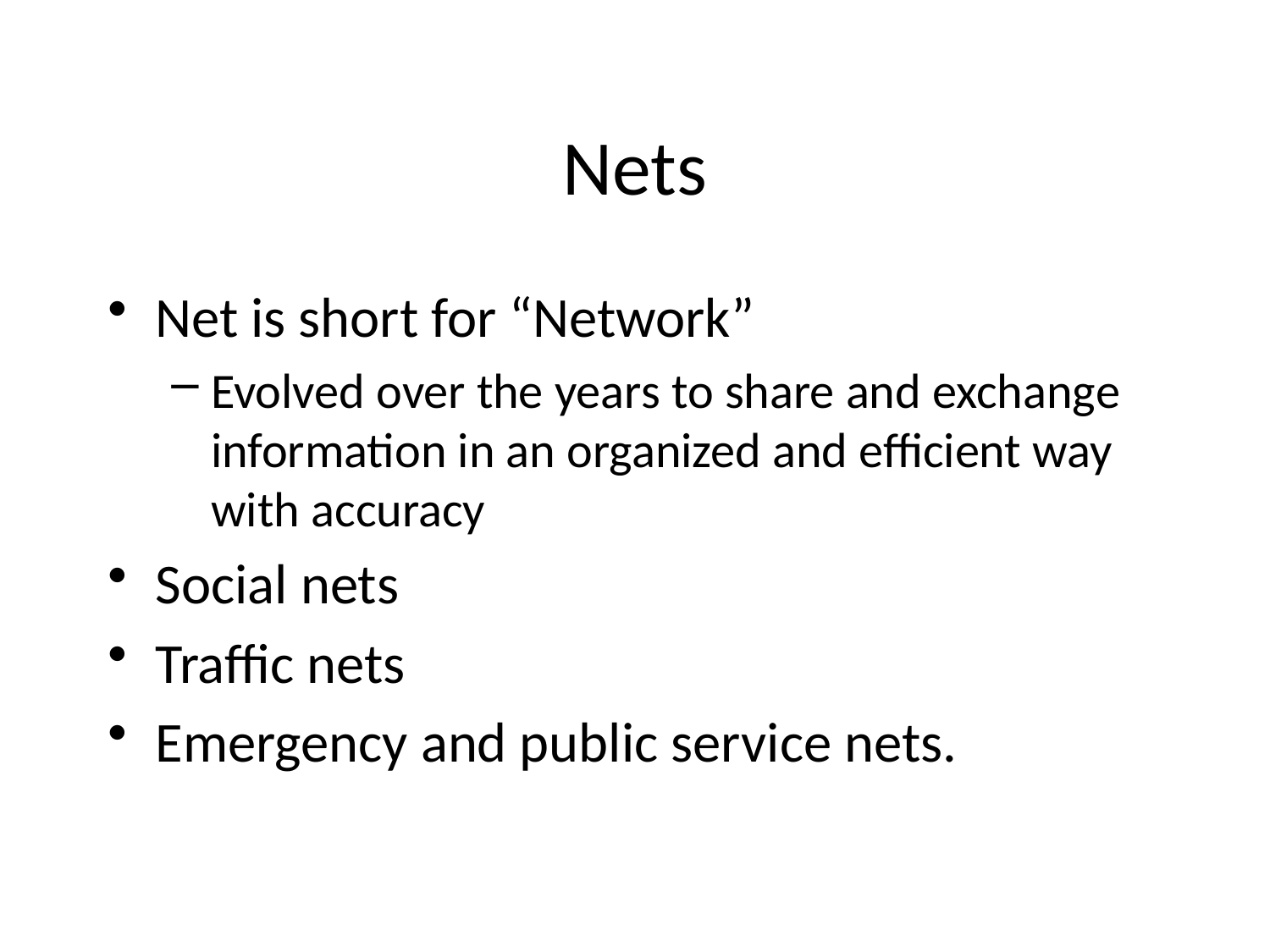

Nets
Net is short for “Network”
Evolved over the years to share and exchange information in an organized and efficient way with accuracy
Social nets
Traffic nets
Emergency and public service nets.